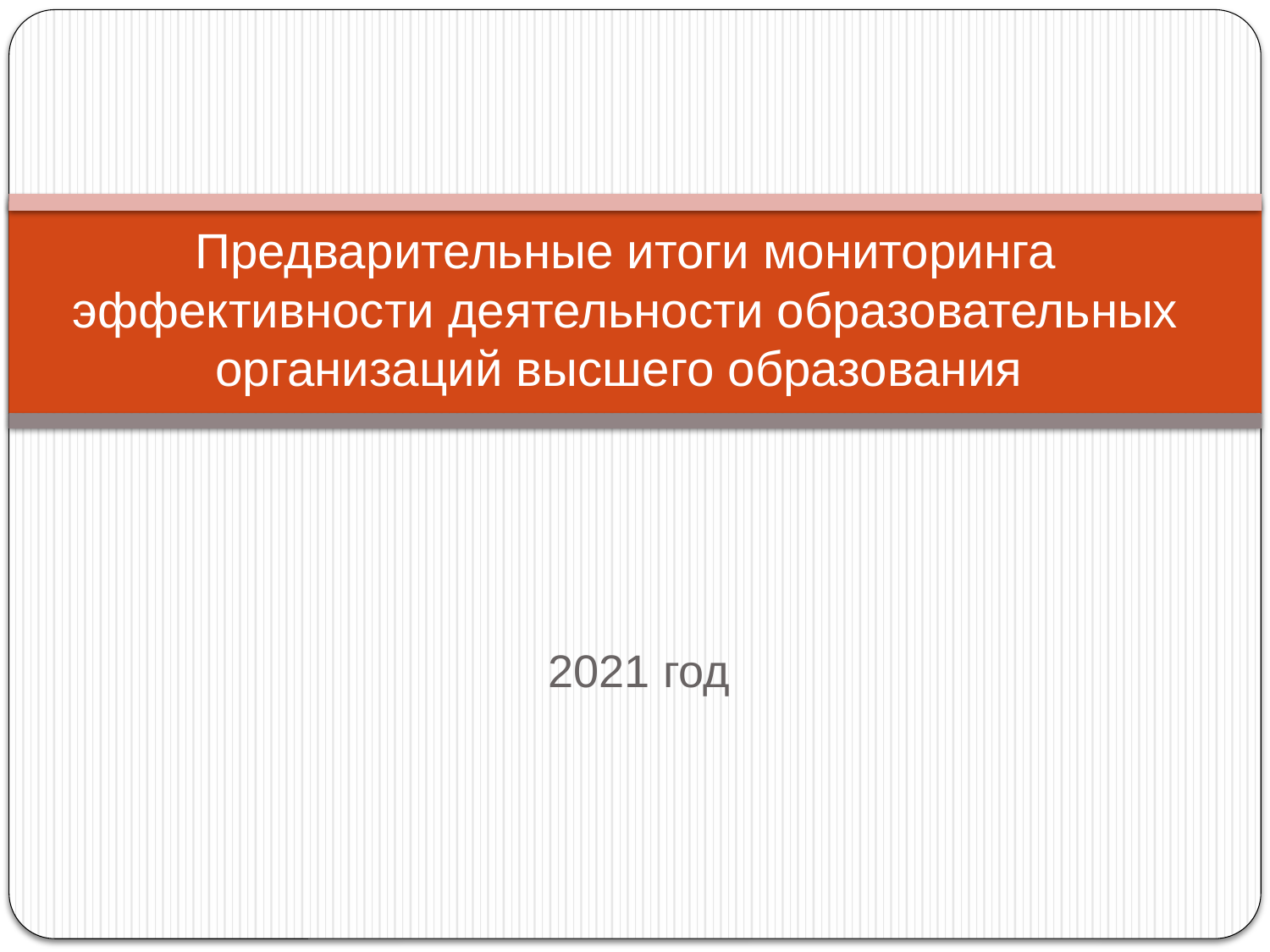

# Предварительные итоги мониторинга эффективности деятельности образовательных организаций высшего образования
2021 год